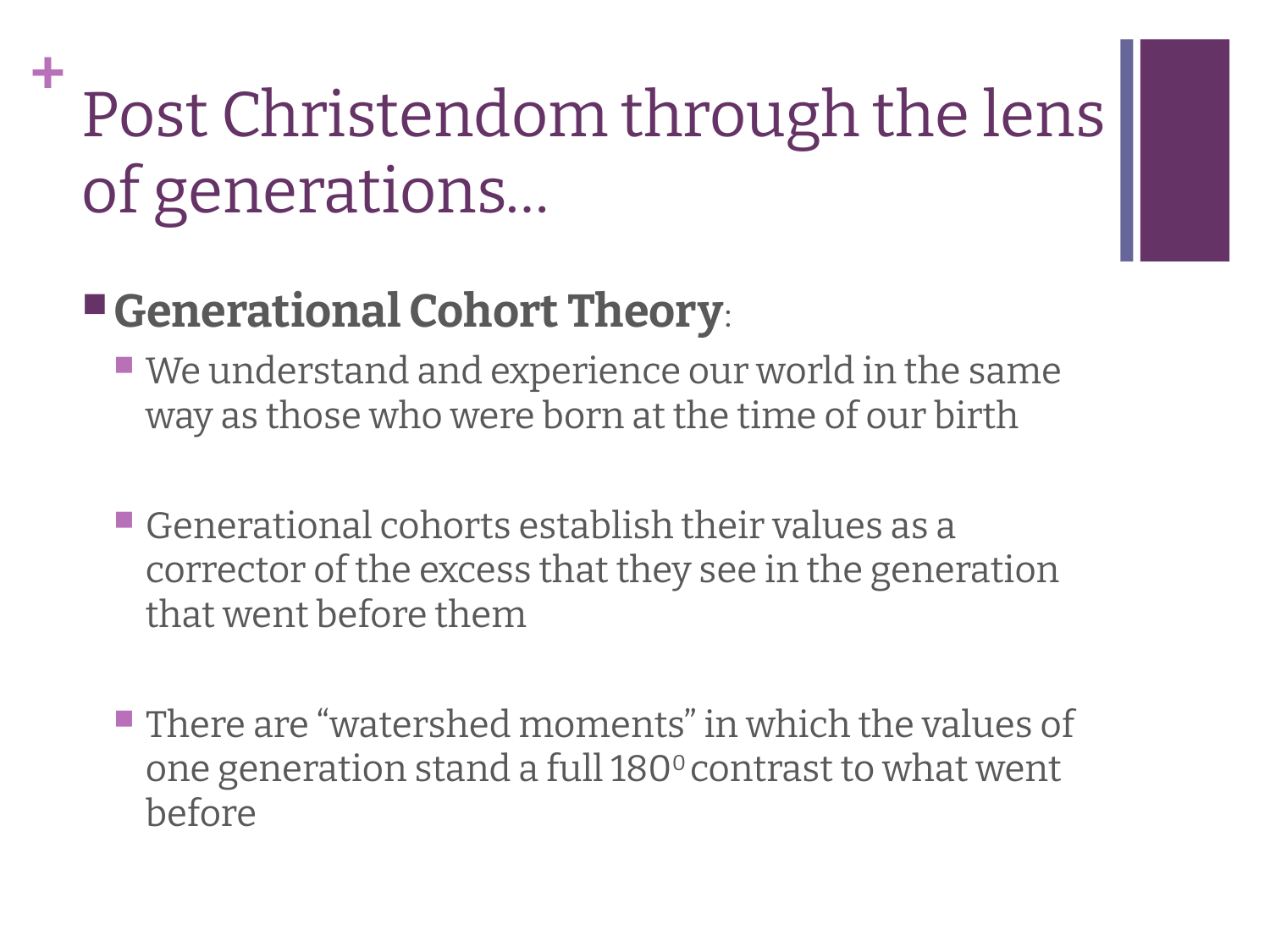

# Post Christendom through the lens of generations…
Generational Cohort Theory:
We understand and experience our world in the same way as those who were born at the time of our birth

Generational cohorts establish their values as a corrector of the excess that they see in the generation that went before them

There are “watershed moments” in which the values of one generation stand a full 1800 contrast to what went before